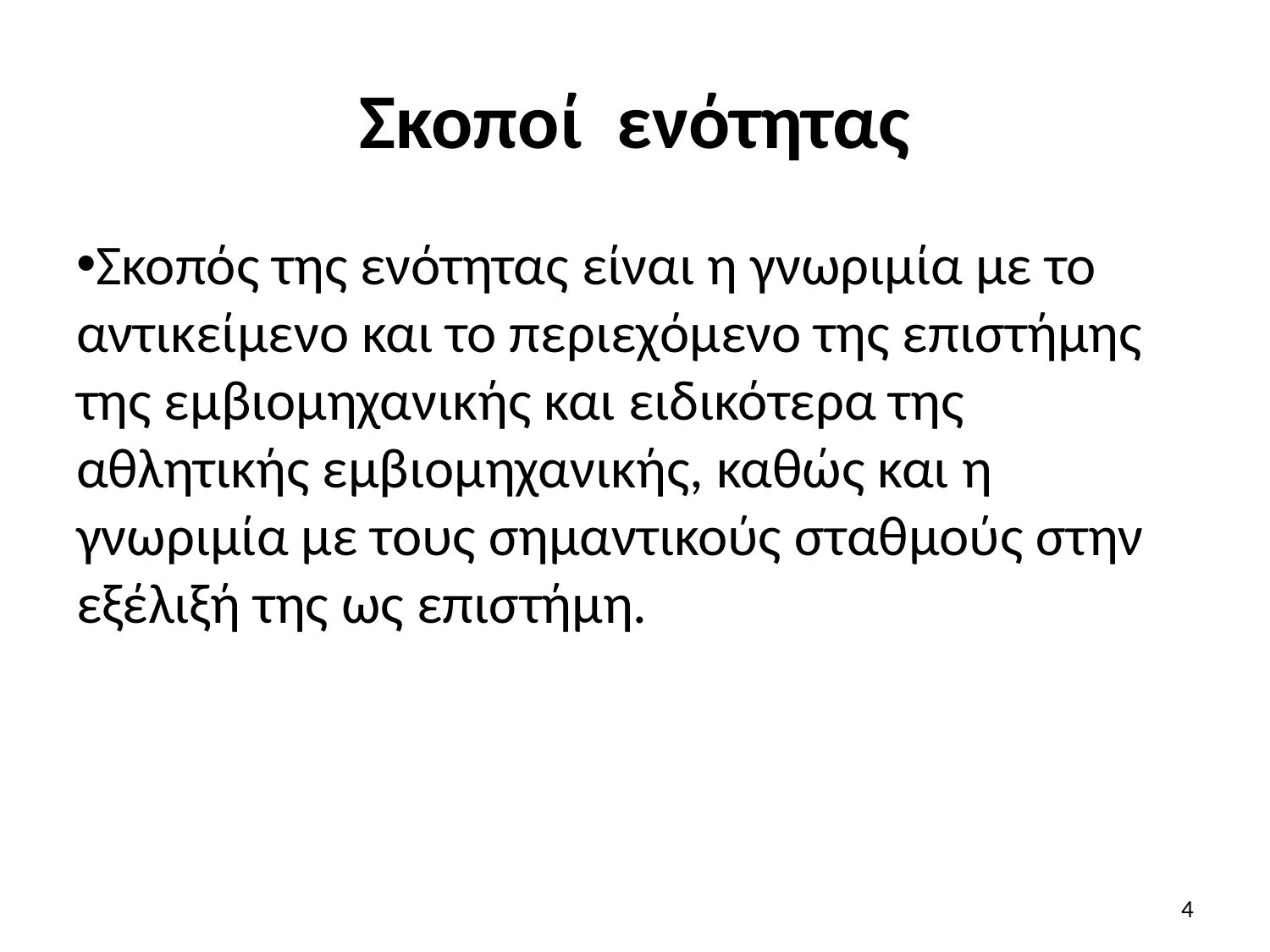

# Σκοποί  ενότητας
Σκοπός της ενότητας είναι η γνωριμία με το αντικείμενο και το περιεχόμενο της επιστήμης της εμβιομηχανικής και ειδικότερα της αθλητικής εμβιομηχανικής, καθώς και η γνωριμία με τους σημαντικούς σταθμούς στην εξέλιξή της ως επιστήμη.

4